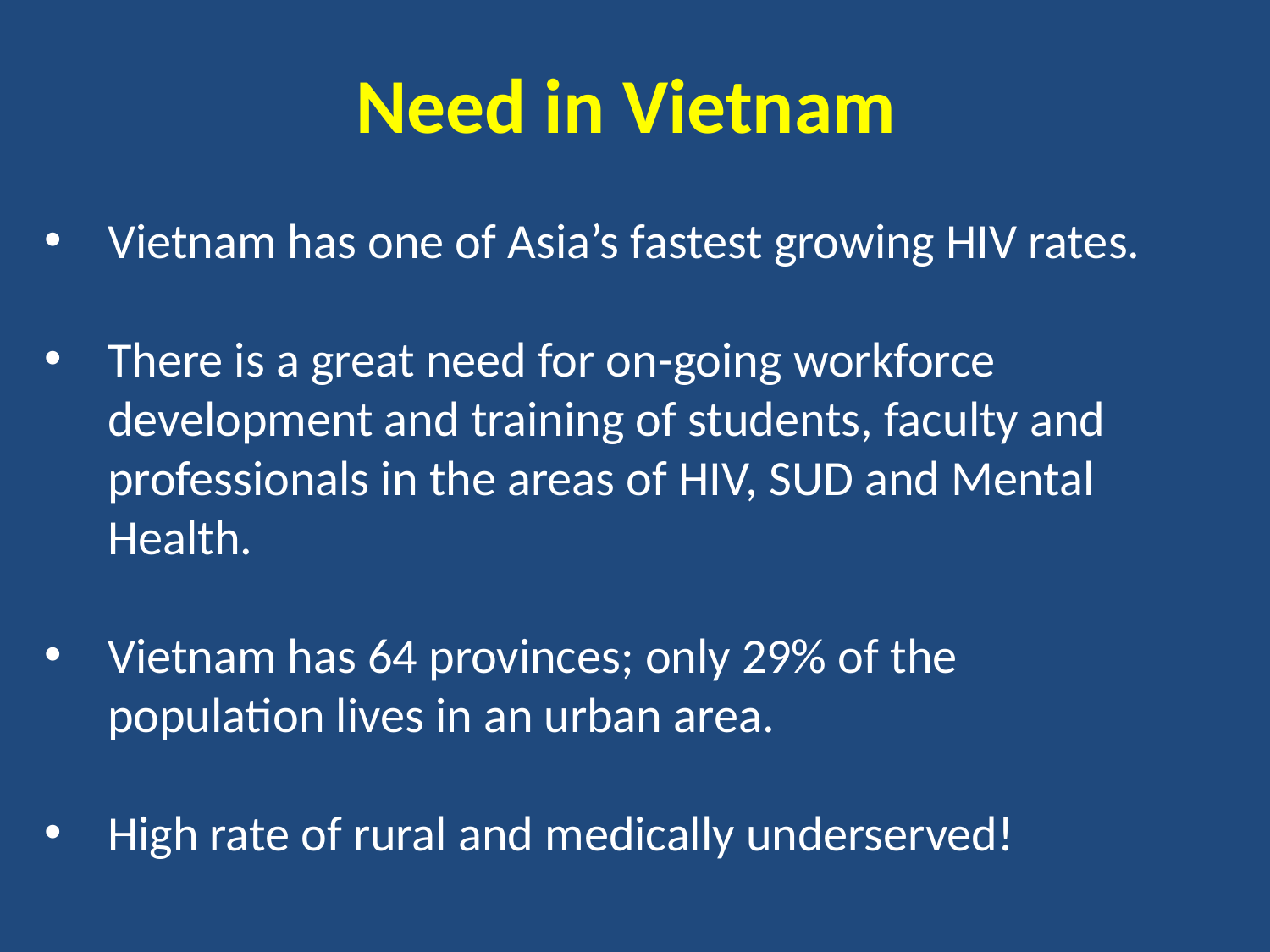

# Need in Vietnam

Vietnam has one of Asia’s fastest growing HIV rates.
There is a great need for on-going workforce development and training of students, faculty and professionals in the areas of HIV, SUD and Mental Health.

Vietnam has 64 provinces; only 29% of the population lives in an urban area.
High rate of rural and medically underserved!